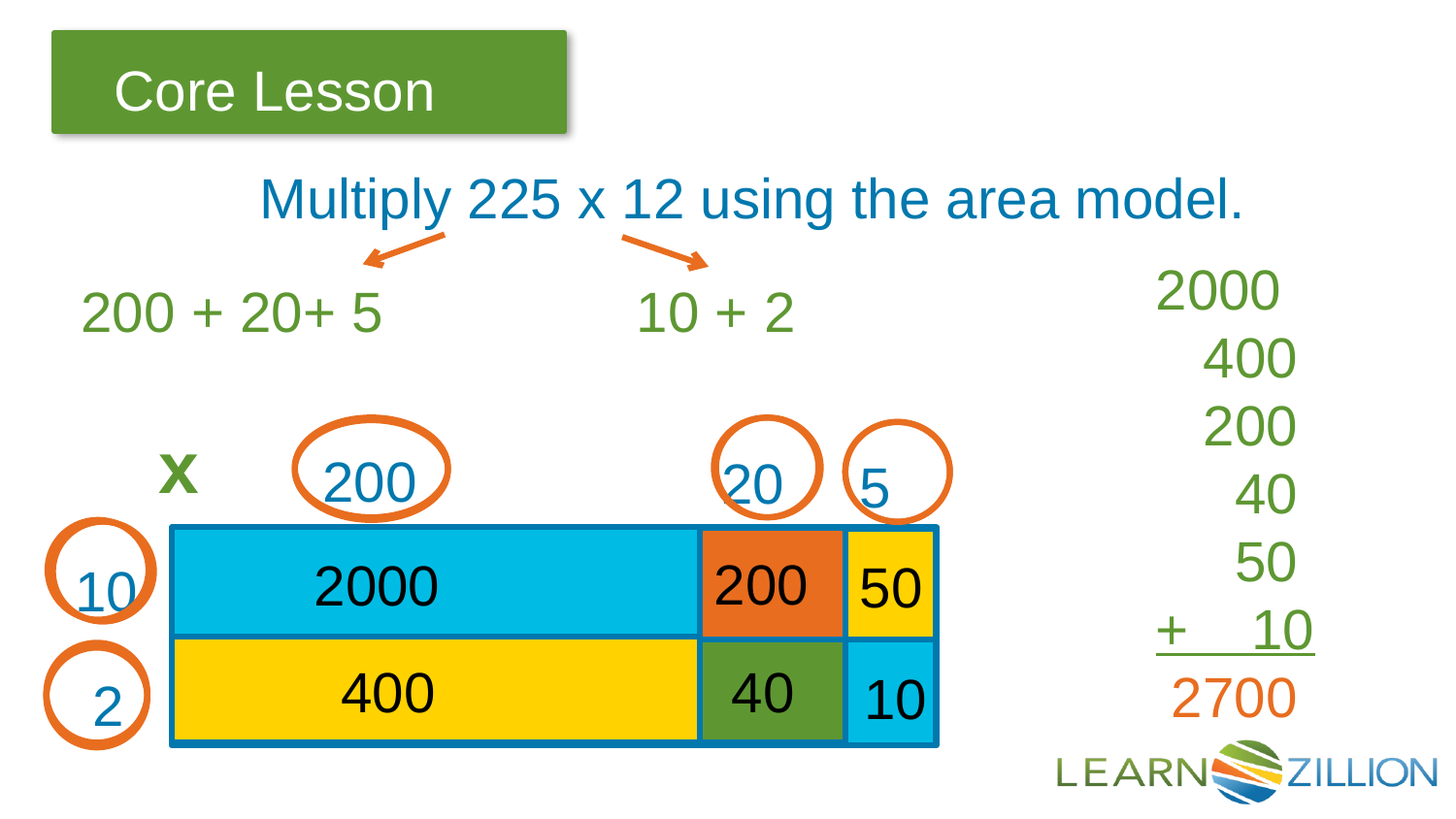

Multiply 225 x 12 using the area model.
2000
   400
   200
     40
     50
+    10
 2700
200 + 20+ 5
10 + 2
x

200
20
5

200
2000
50
10

400
40
10
2